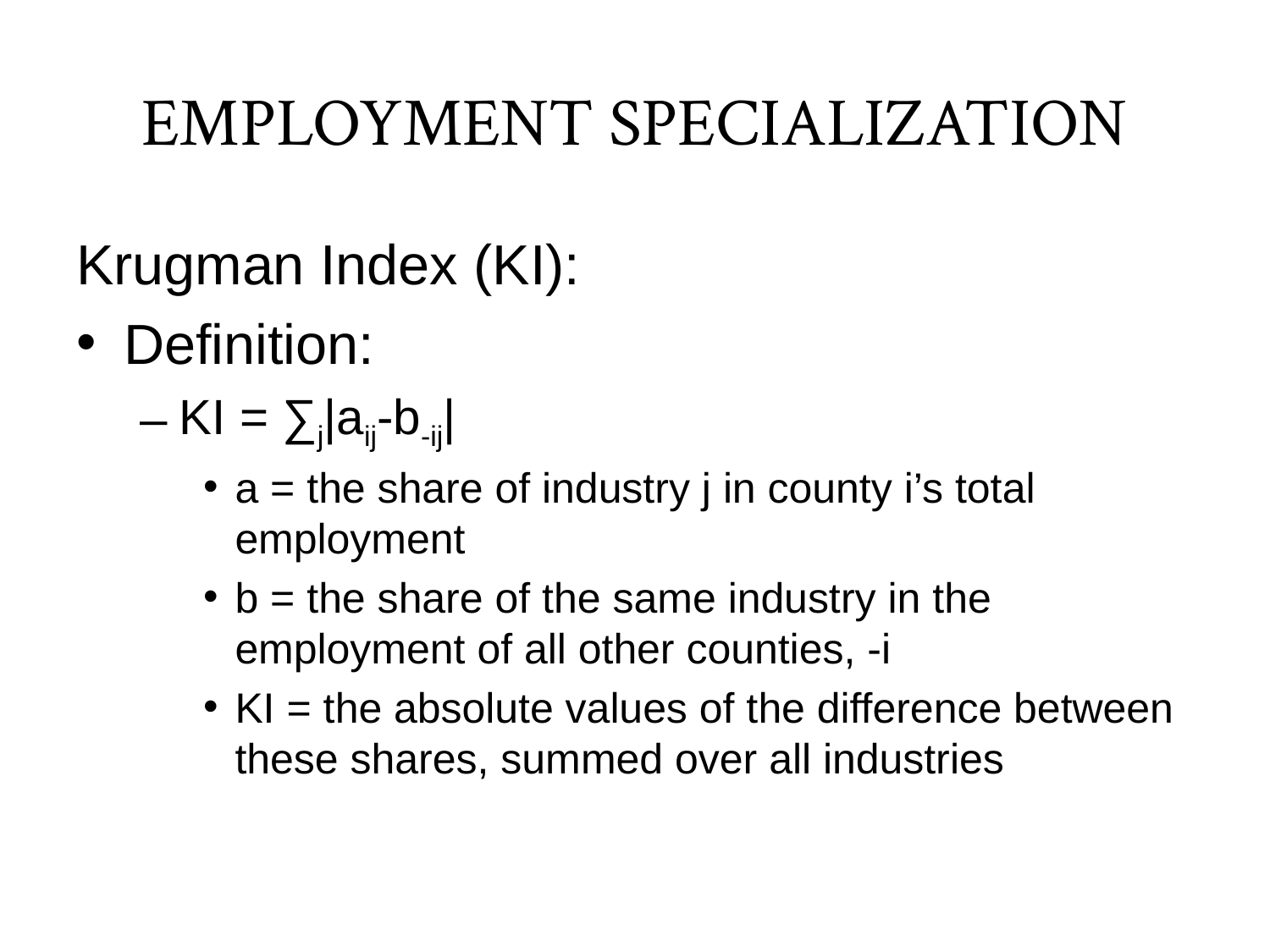

# EMPLOYMENT SPECIALIZATION
Krugman Index (KI):
Definition:
KI = ∑j|aij-b-ij|
a = the share of industry j in county i’s total employment
b = the share of the same industry in the employment of all other counties, -i
KI = the absolute values of the difference between these shares, summed over all industries